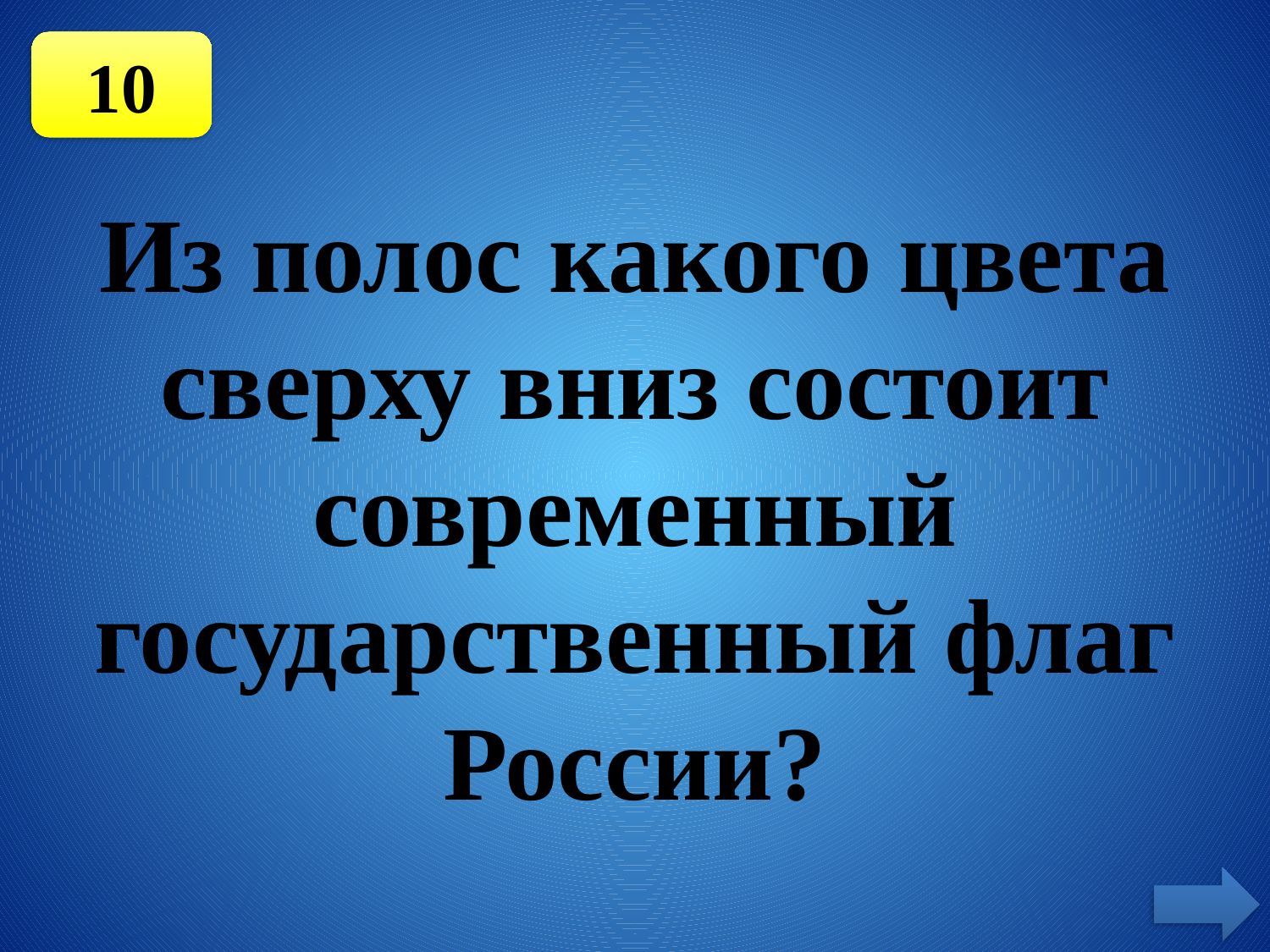

10
Из полос какого цвета сверху вниз состоит современный государственный флаг России?